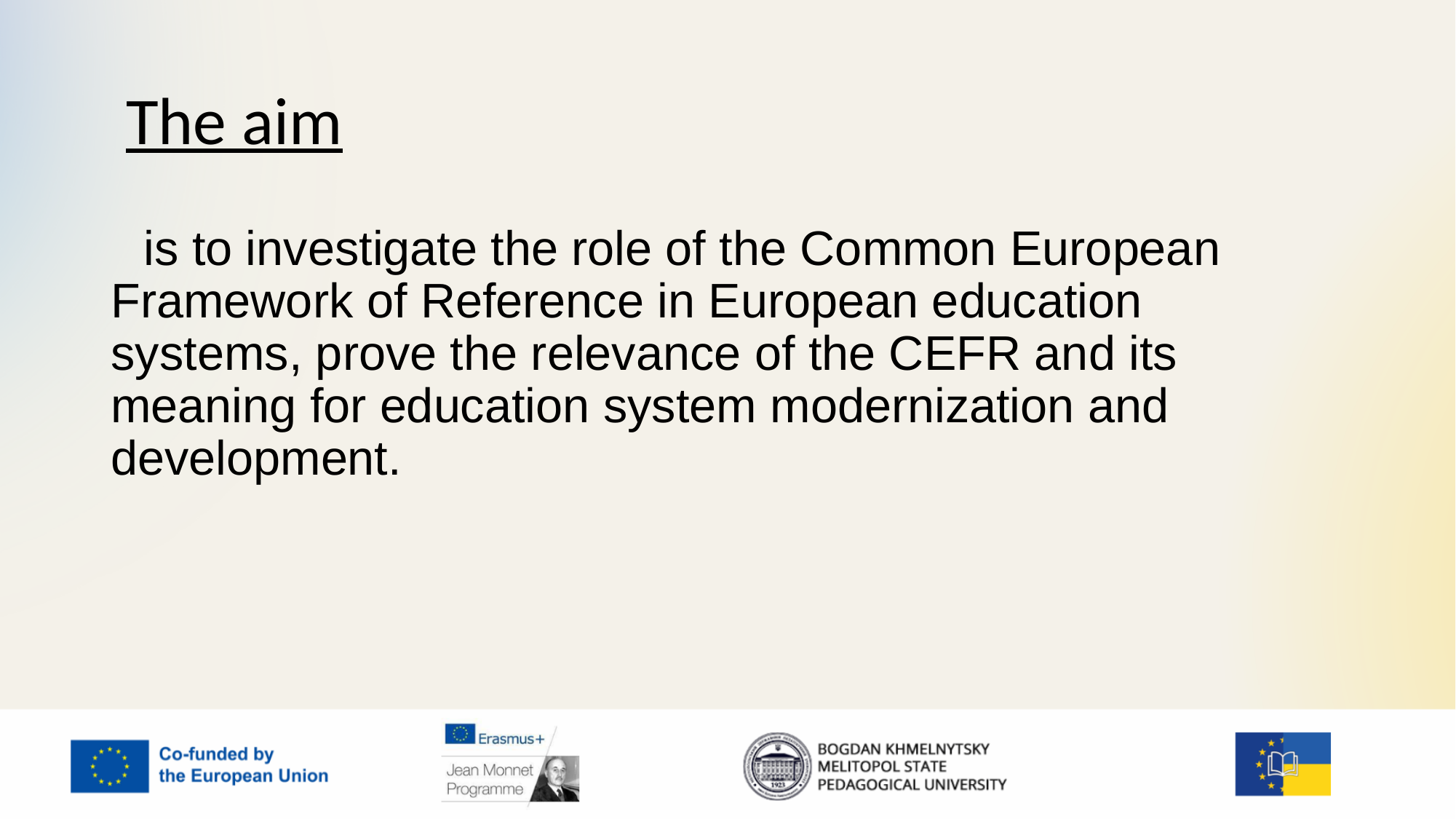

# The aim
   is to investigate the role of the Common European Framework of Reference in European education systems, prove the relevance of the CEFR and its meaning for education system modernization and development.